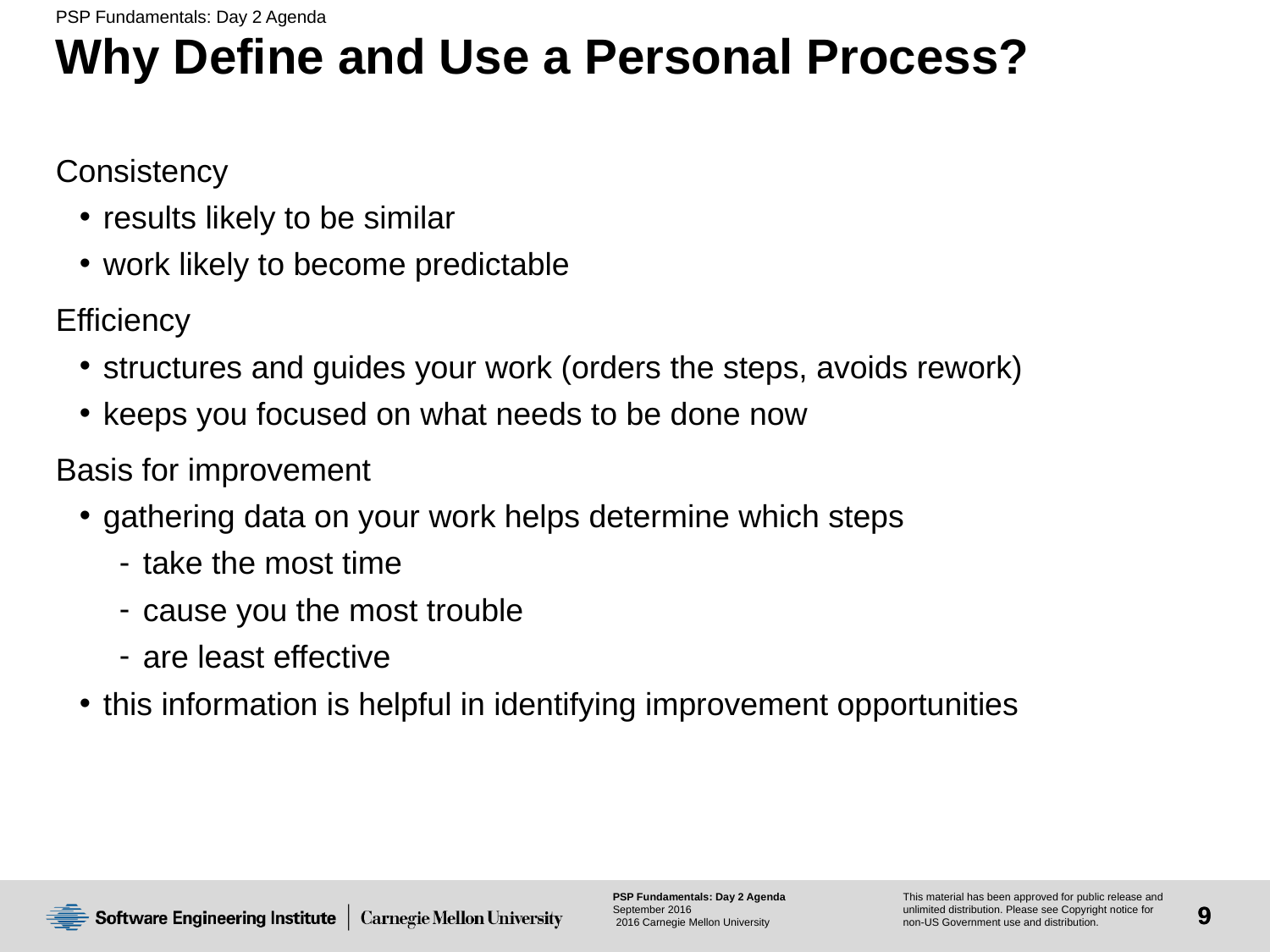

# Why Define and Use a Personal Process?
Consistency
results likely to be similar
work likely to become predictable
Efficiency
structures and guides your work (orders the steps, avoids rework)
keeps you focused on what needs to be done now
Basis for improvement
gathering data on your work helps determine which steps
take the most time
cause you the most trouble
are least effective
this information is helpful in identifying improvement opportunities